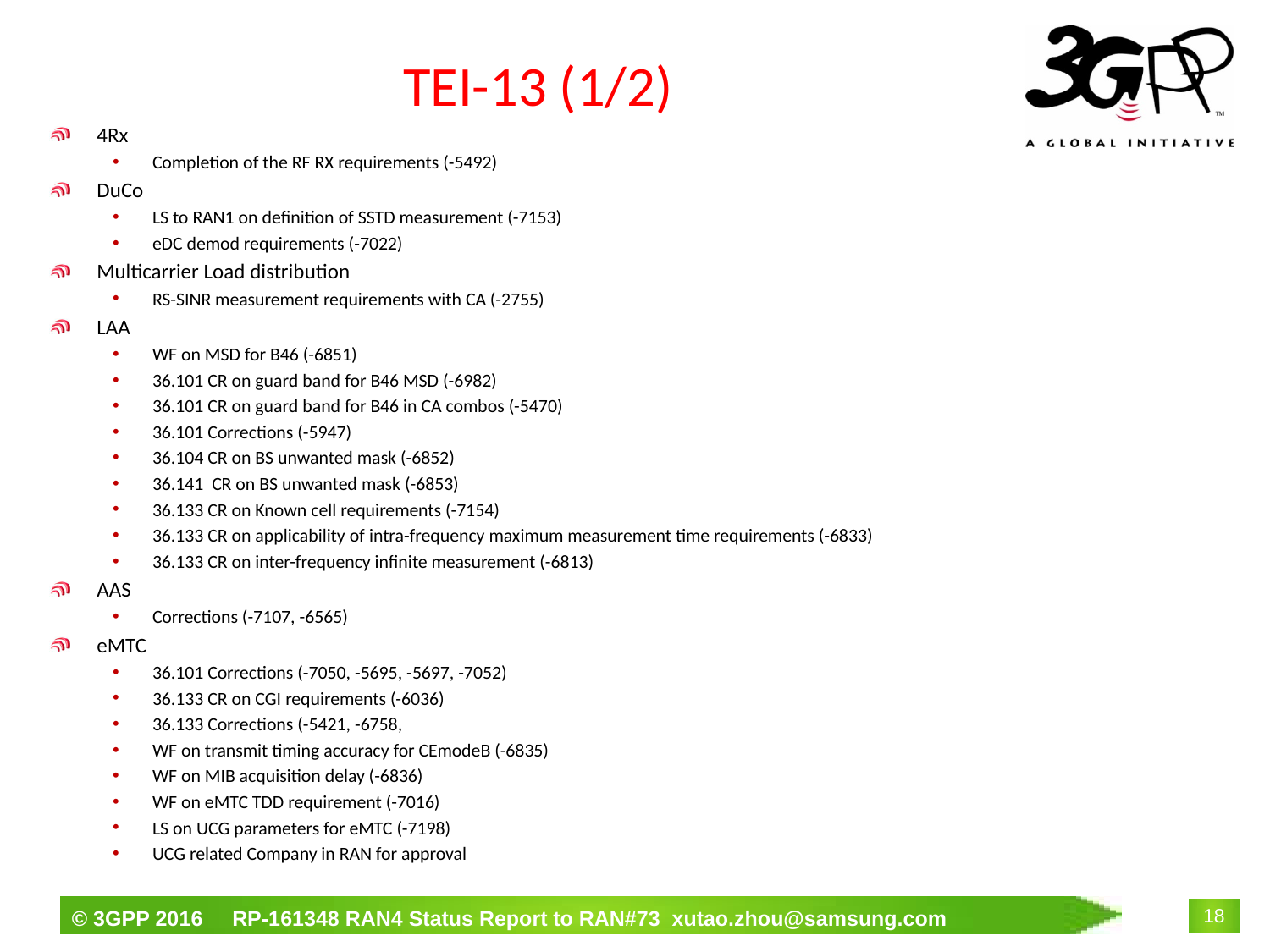

# TEI-13 (1/2)
4Rx
Completion of the RF RX requirements (-5492)
DuCo
LS to RAN1 on definition of SSTD measurement (-7153)
eDC demod requirements (-7022)
Multicarrier Load distribution
RS-SINR measurement requirements with CA (-2755)
LAA
WF on MSD for B46 (-6851)
36.101 CR on guard band for B46 MSD (-6982)
36.101 CR on guard band for B46 in CA combos (-5470)
36.101 Corrections (-5947)
36.104 CR on BS unwanted mask (-6852)
36.141  CR on BS unwanted mask (-6853)
36.133 CR on Known cell requirements (-7154)
36.133 CR on applicability of intra-frequency maximum measurement time requirements (-6833)
36.133 CR on inter-frequency infinite measurement (-6813)
AAS
Corrections (-7107, -6565)
eMTC
36.101 Corrections (-7050, -5695, -5697, -7052)
36.133 CR on CGI requirements (-6036)
36.133 Corrections (-5421, -6758,
WF on transmit timing accuracy for CEmodeB (-6835)
WF on MIB acquisition delay (-6836)
WF on eMTC TDD requirement (-7016)
LS on UCG parameters for eMTC (-7198)
UCG related Company in RAN for approval